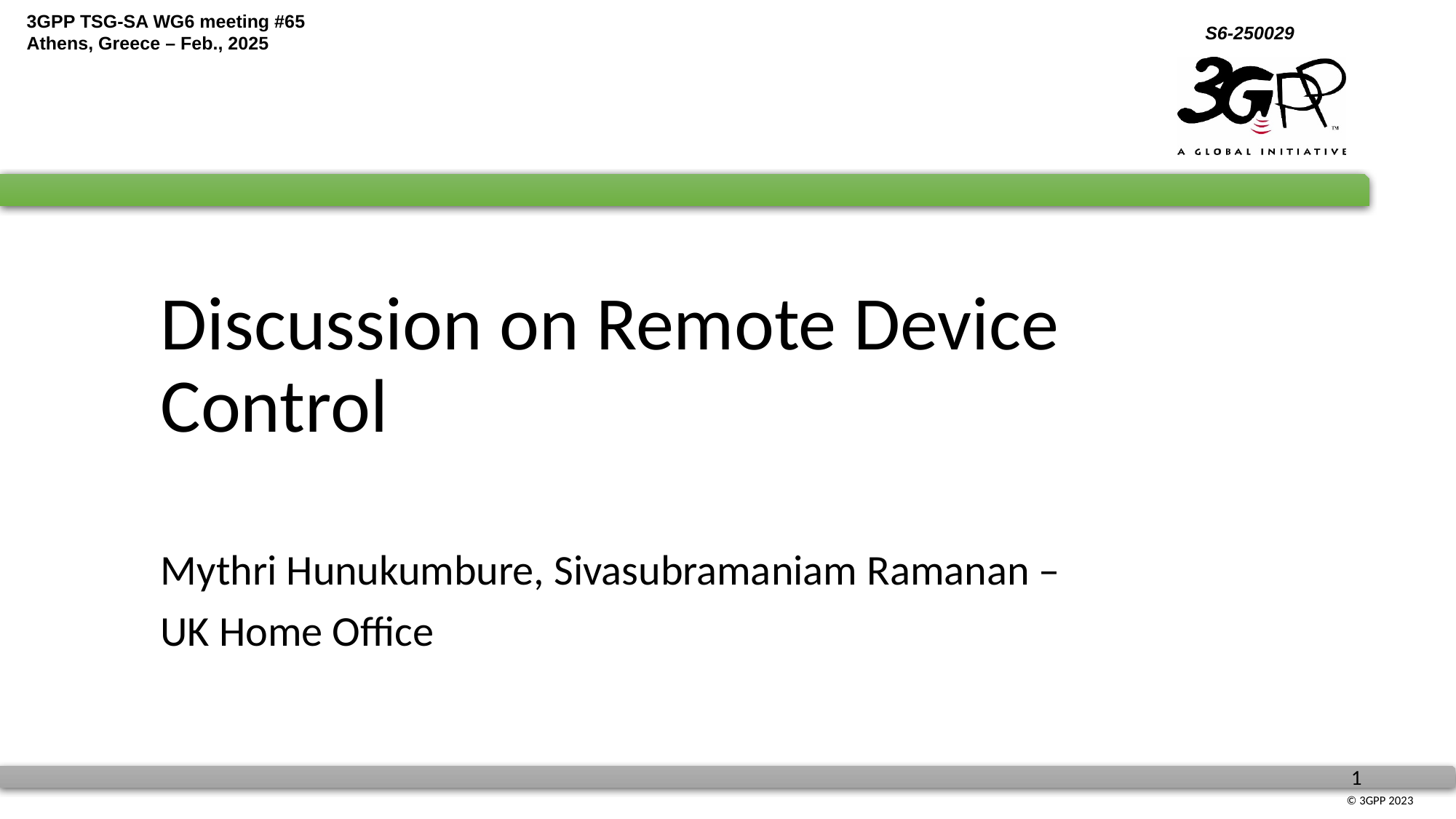

# Discussion on Remote Device Control
Mythri Hunukumbure, Sivasubramaniam Ramanan –
UK Home Office